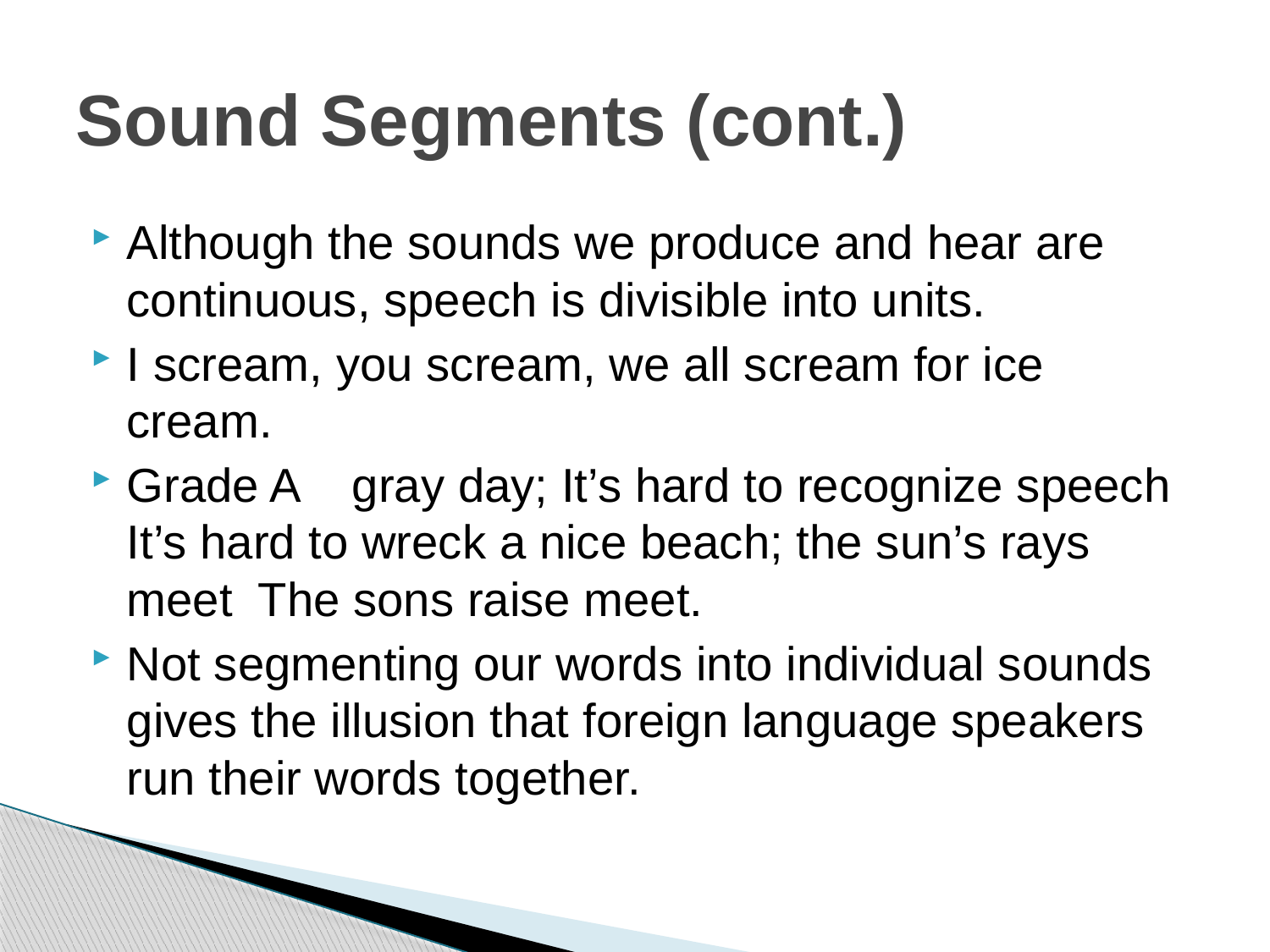

# Sound Segments (cont.)
Although the sounds we produce and hear are continuous, speech is divisible into units.
I scream, you scream, we all scream for ice cream.
Grade A    gray day; It’s hard to recognize speech  It’s hard to wreck a nice beach; the sun’s rays meet  The sons raise meet.
Not segmenting our words into individual sounds gives the illusion that foreign language speakers run their words together.